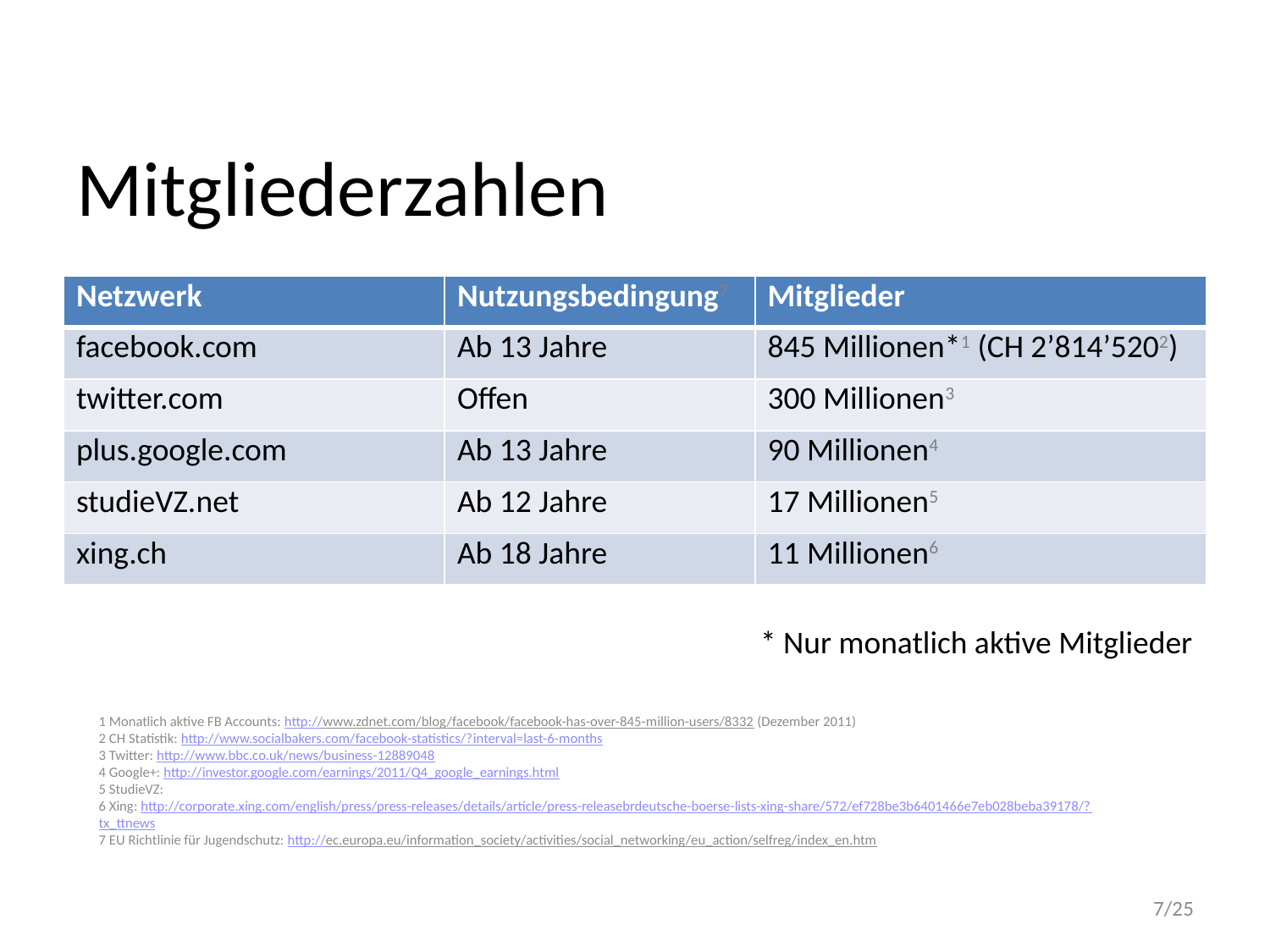

# Mitgliederzahlen
| Netzwerk | Nutzungsbedingung7 | Mitglieder |
| --- | --- | --- |
| facebook.com | Ab 13 Jahre | 845 Millionen\*1 (CH 2’814’5202) |
| twitter.com | Offen | 300 Millionen3 |
| plus.google.com | Ab 13 Jahre | 90 Millionen4 |
| studieVZ.net | Ab 12 Jahre | 17 Millionen5 |
| xing.ch | Ab 18 Jahre | 11 Millionen6 |
* Nur monatlich aktive Mitglieder
1 Monatlich aktive FB Accounts: http://www.zdnet.com/blog/facebook/facebook-has-over-845-million-users/8332 (Dezember 2011)
2 CH Statistik: http://www.socialbakers.com/facebook-statistics/?interval=last-6-months
3 Twitter: http://www.bbc.co.uk/news/business-12889048
4 Google+: http://investor.google.com/earnings/2011/Q4_google_earnings.html
5 StudieVZ:
6 Xing: http://corporate.xing.com/english/press/press-releases/details/article/press-releasebrdeutsche-boerse-lists-xing-share/572/ef728be3b6401466e7eb028beba39178/?tx_ttnews
7 EU Richtlinie für Jugendschutz: http://ec.europa.eu/information_society/activities/social_networking/eu_action/selfreg/index_en.htm

7/25